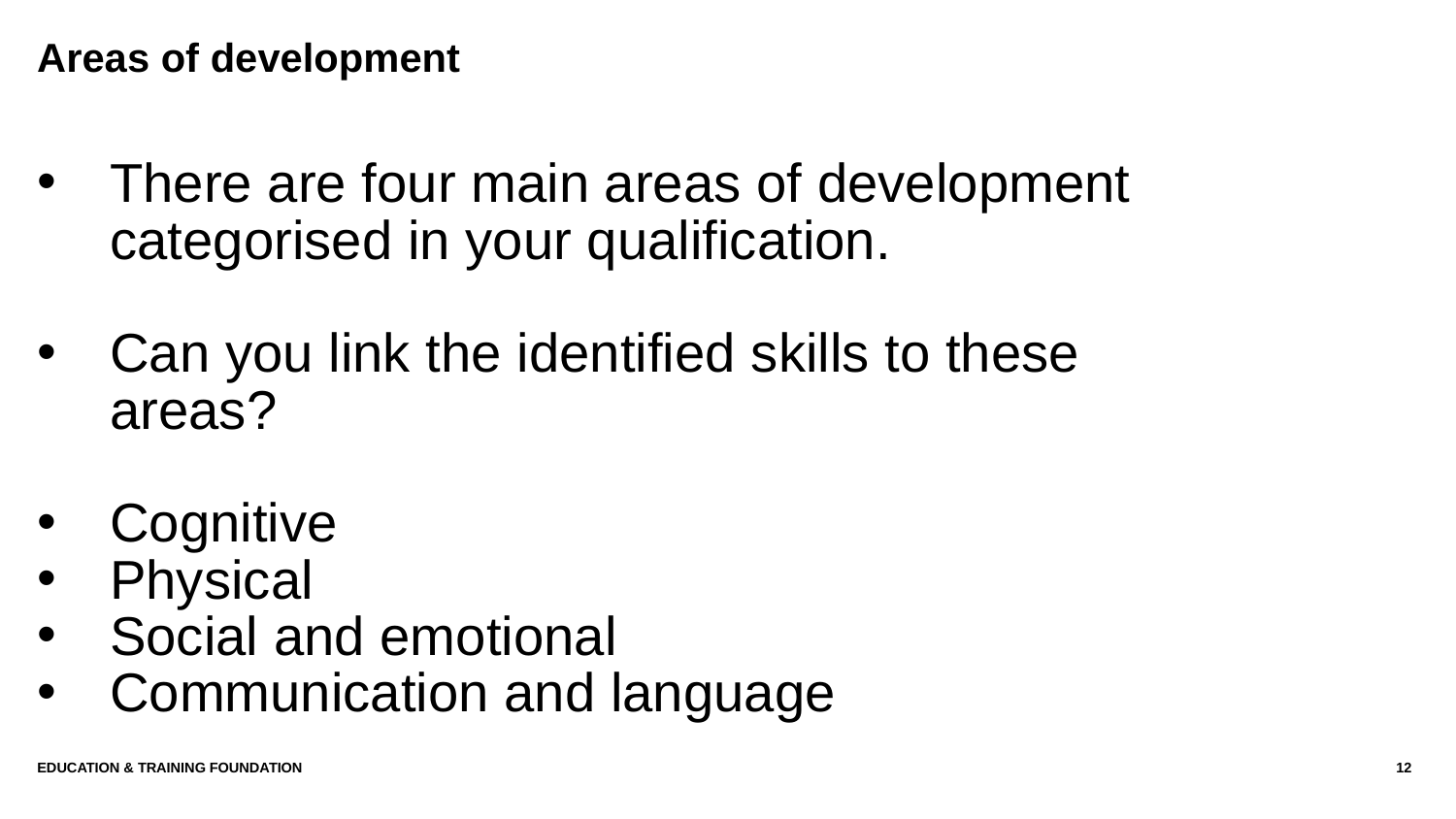

# Areas of development
There are four main areas of development categorised in your qualification.

Can you link the identified skills to these areas?

Cognitive
Physical
Social and emotional
Communication and language

Education & Training Foundation
12